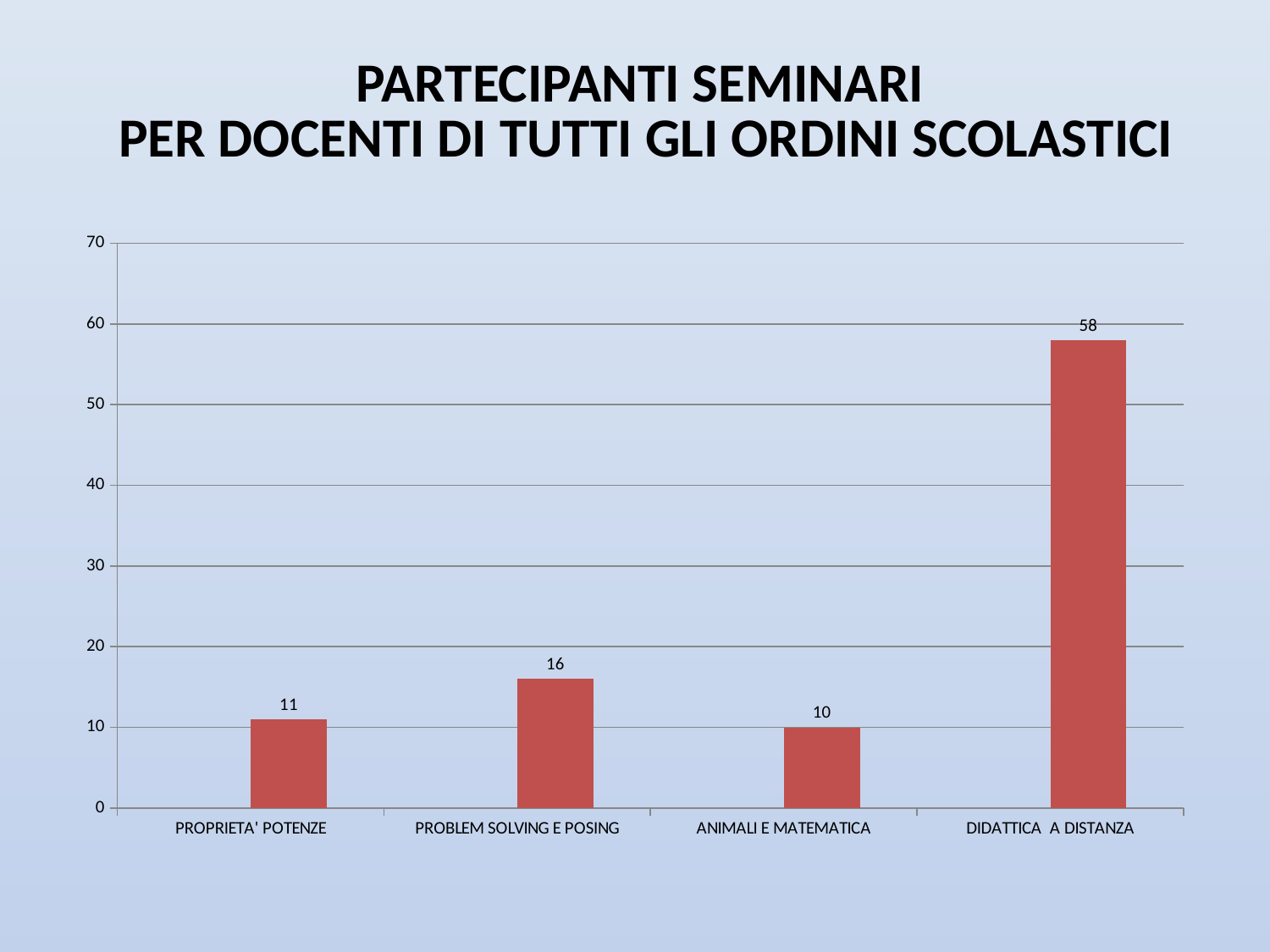

# PARTECIPANTI SEMINARI PER DOCENTI DI TUTTI GLI ORDINI SCOLASTICI

### Chart

| Category |  |  |
|---|---|---|
| PROPRIETA' POTENZE | None | 11.0 |
| PROBLEM SOLVING E POSING | None | 16.0 |
| ANIMALI E MATEMATICA | None | 10.0 |
| DIDATTICA  A DISTANZA | None | 58.0 |